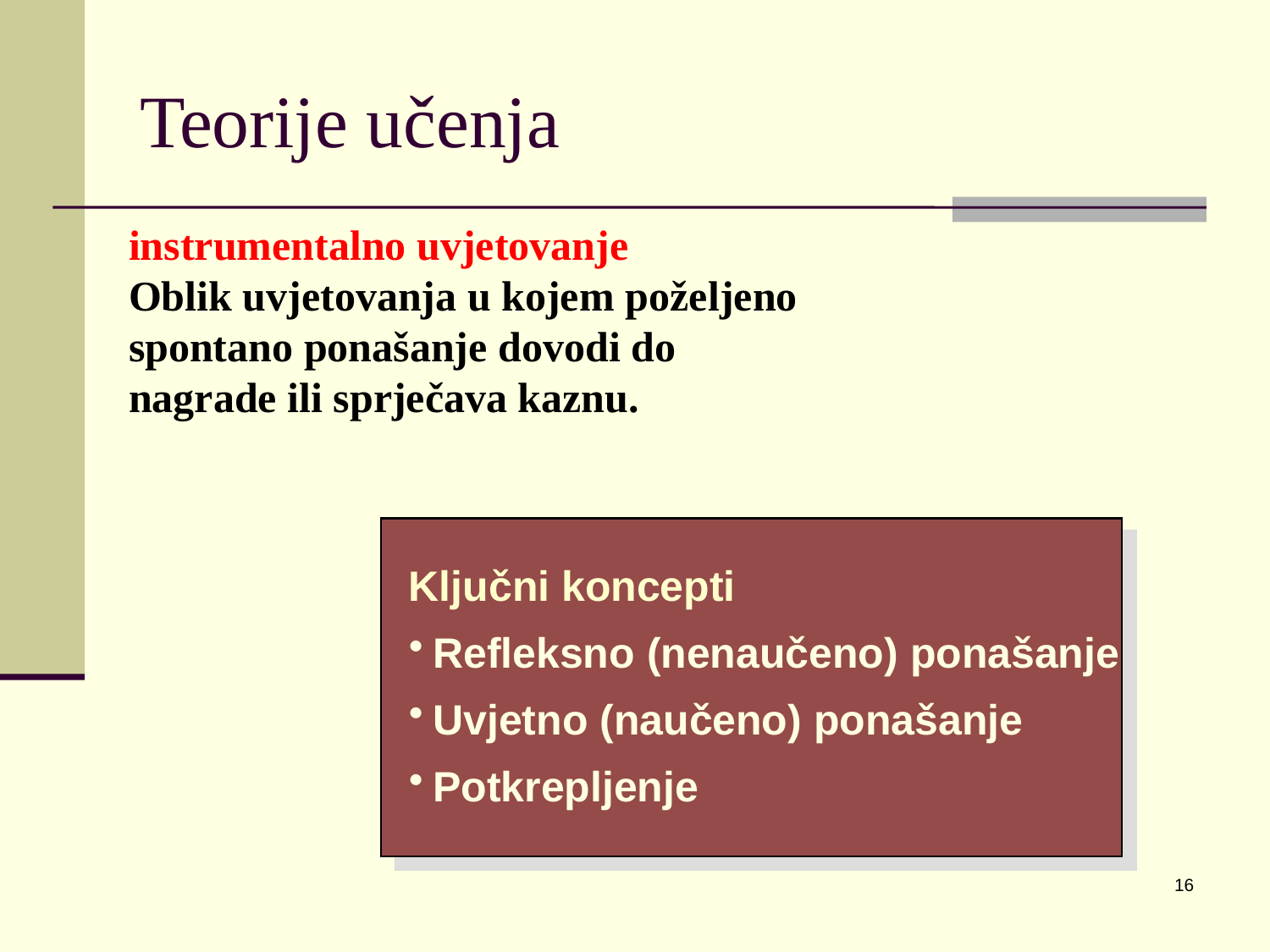

# Teorije učenja
instrumentalno uvjetovanje
Oblik uvjetovanja u kojem poželjeno spontano ponašanje dovodi do nagrade ili sprječava kaznu.
Ključni koncepti
Refleksno (nenaučeno) ponašanje
Uvjetno (naučeno) ponašanje
Potkrepljenje
16